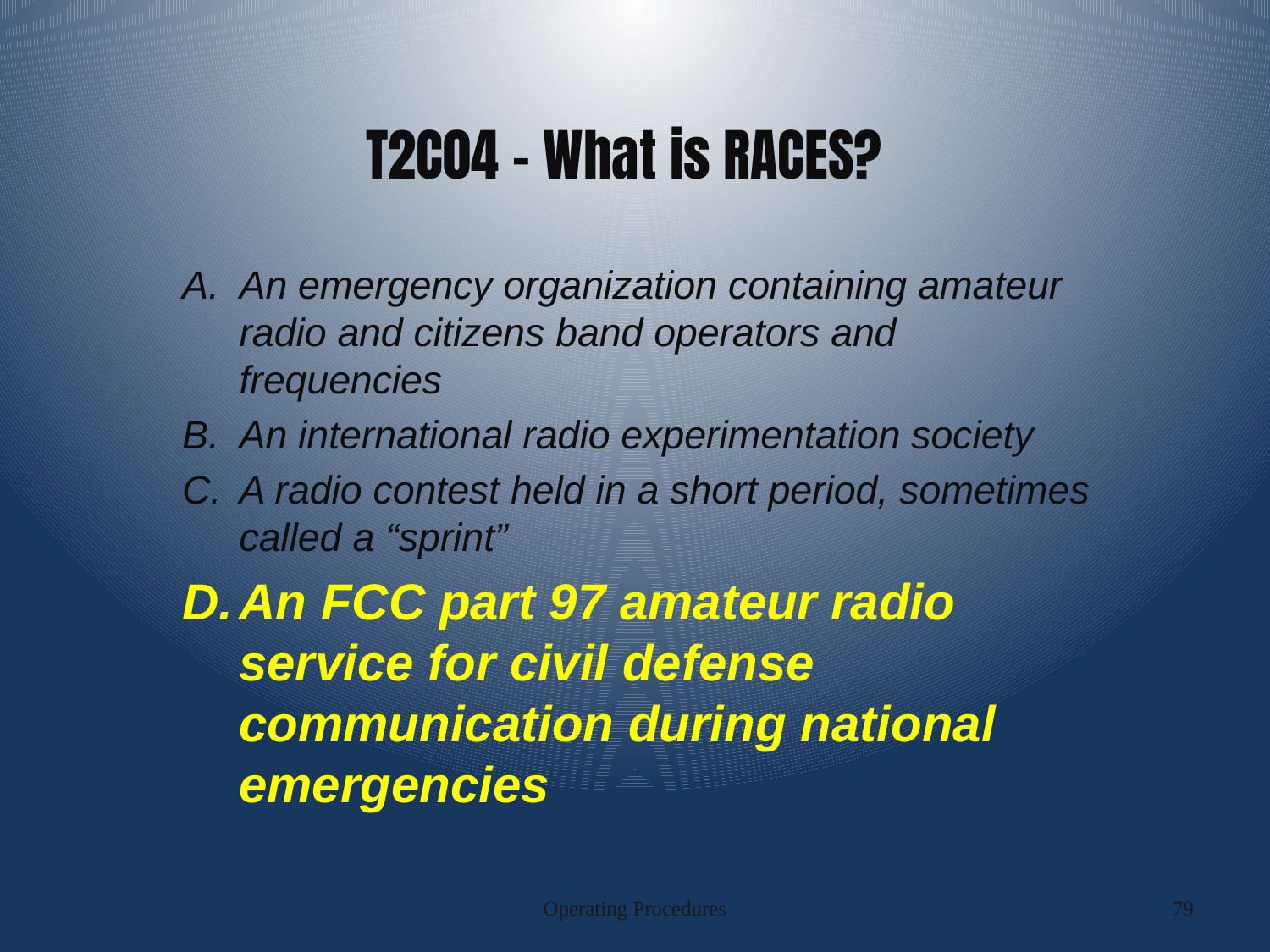

# T2C04 - What is RACES?
An emergency organization containing amateur radio and citizens band operators and frequencies
An international radio experimentation society
A radio contest held in a short period, sometimes called a “sprint”
An FCC part 97 amateur radio service for civil defense communication during national emergencies
Operating Procedures
79